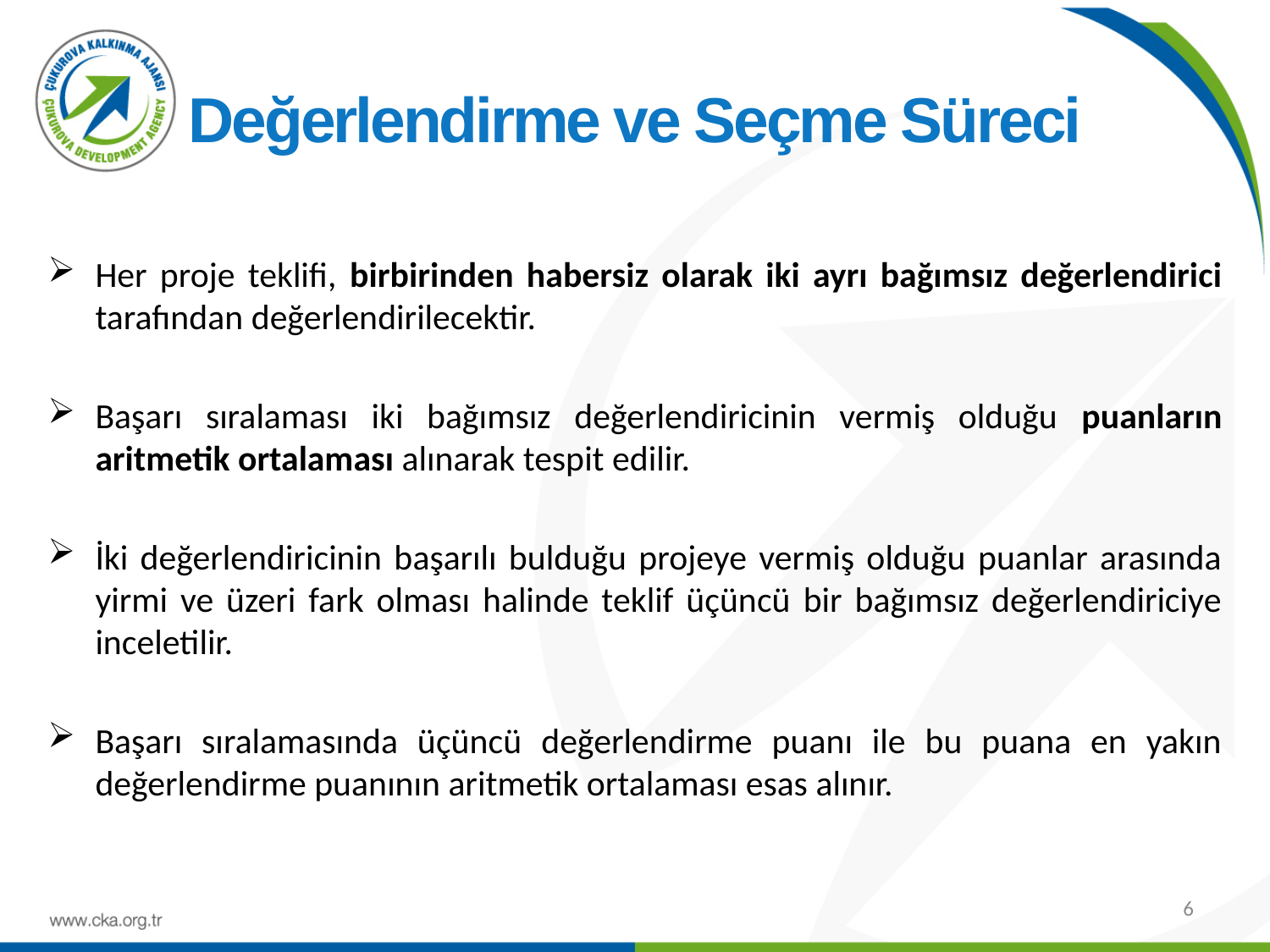

# Değerlendirme ve Seçme Süreci
Her proje teklifi, birbirinden habersiz olarak iki ayrı bağımsız değerlendirici tarafından değerlendirilecektir.

Başarı sıralaması iki bağımsız değerlendiricinin vermiş olduğu puanların aritmetik ortalaması alınarak tespit edilir.

İki değerlendiricinin başarılı bulduğu projeye vermiş olduğu puanlar arasında yirmi ve üzeri fark olması halinde teklif üçüncü bir bağımsız değerlendiriciye inceletilir.

Başarı sıralamasında üçüncü değerlendirme puanı ile bu puana en yakın değerlendirme puanının aritmetik ortalaması esas alınır.
6